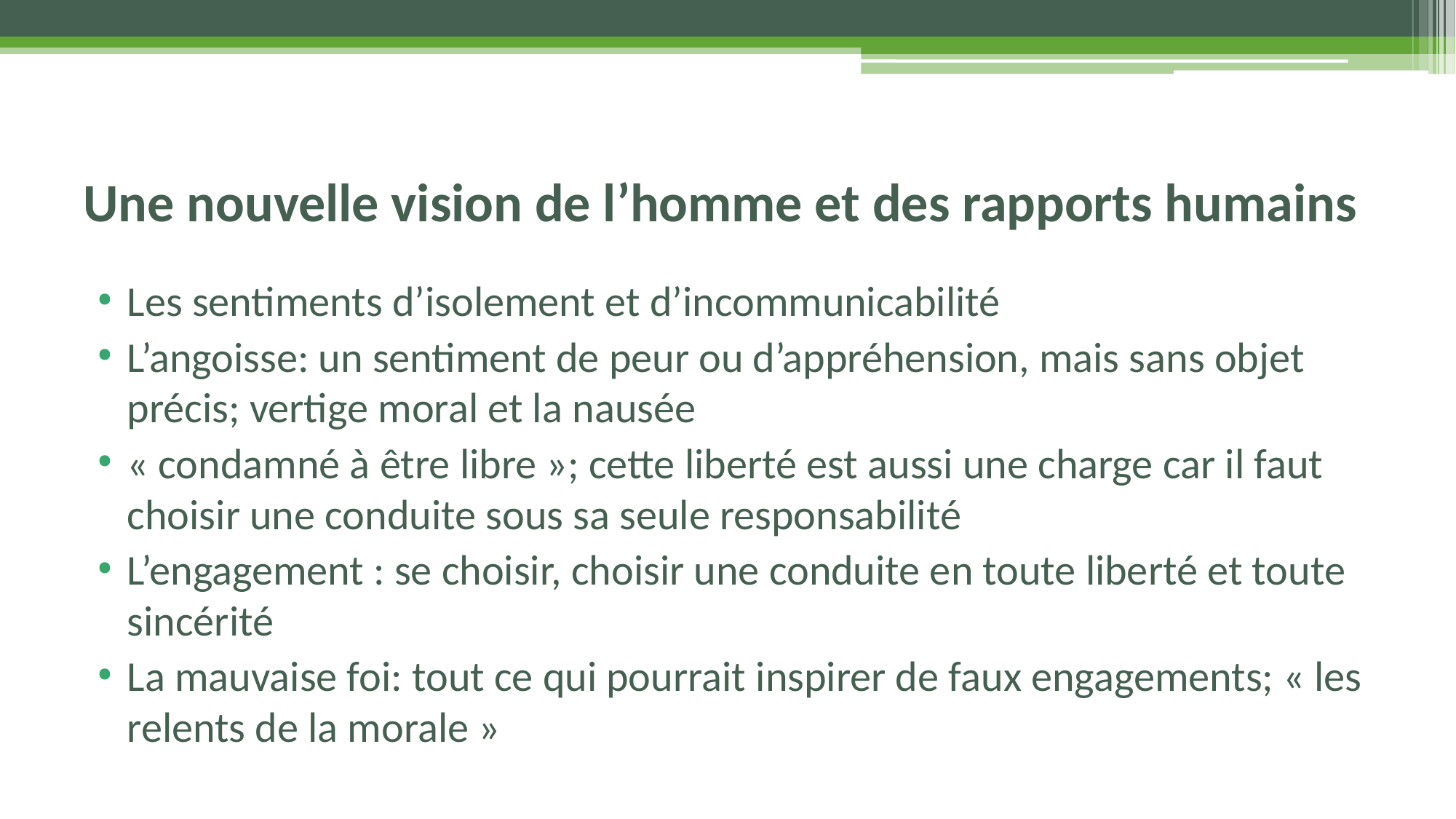

# Une nouvelle vision de l’homme et des rapports humains
Les sentiments d’isolement et d’incommunicabilité
L’angoisse: un sentiment de peur ou d’appréhension, mais sans objet précis; vertige moral et la nausée
« condamné à être libre »; cette liberté est aussi une charge car il faut choisir une conduite sous sa seule responsabilité
L’engagement : se choisir, choisir une conduite en toute liberté et toute sincérité
La mauvaise foi: tout ce qui pourrait inspirer de faux engagements; « les relents de la morale »